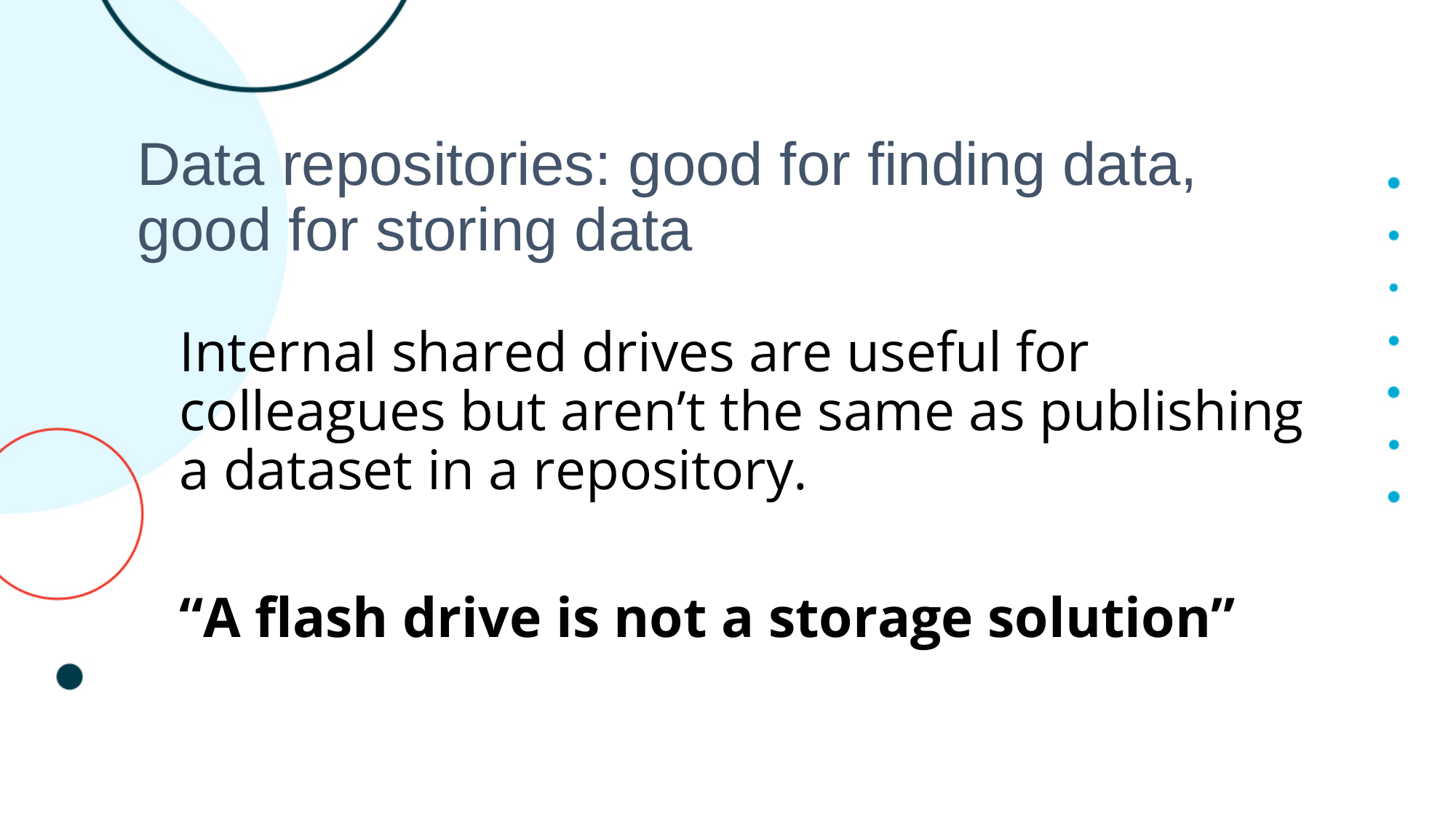

# Data repositories: good for finding data, good for storing data
Internal shared drives are useful for colleagues but aren’t the same as publishing a dataset in a repository.

“A flash drive is not a storage solution”